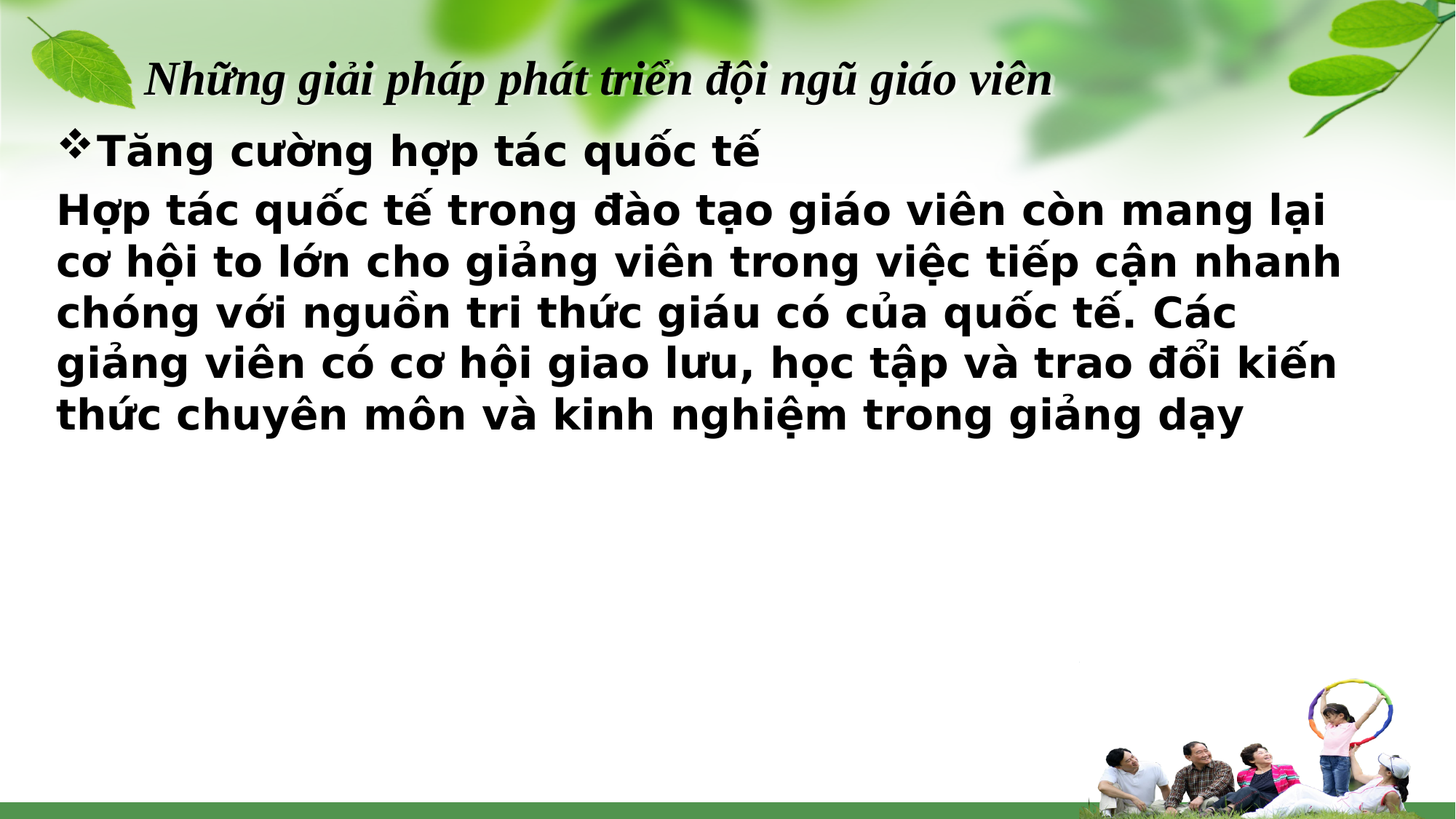

# Những giải pháp phát triển đội ngũ giáo viên
Tăng cường hợp tác quốc tế
Hợp tác quốc tế trong đào tạo giáo viên còn mang lại cơ hội to lớn cho giảng viên trong việc tiếp cận nhanh chóng với nguồn tri thức giáu có của quốc tế. Các giảng viên có cơ hội giao lưu, học tập và trao đổi kiến thức chuyên môn và kinh nghiệm trong giảng dạy